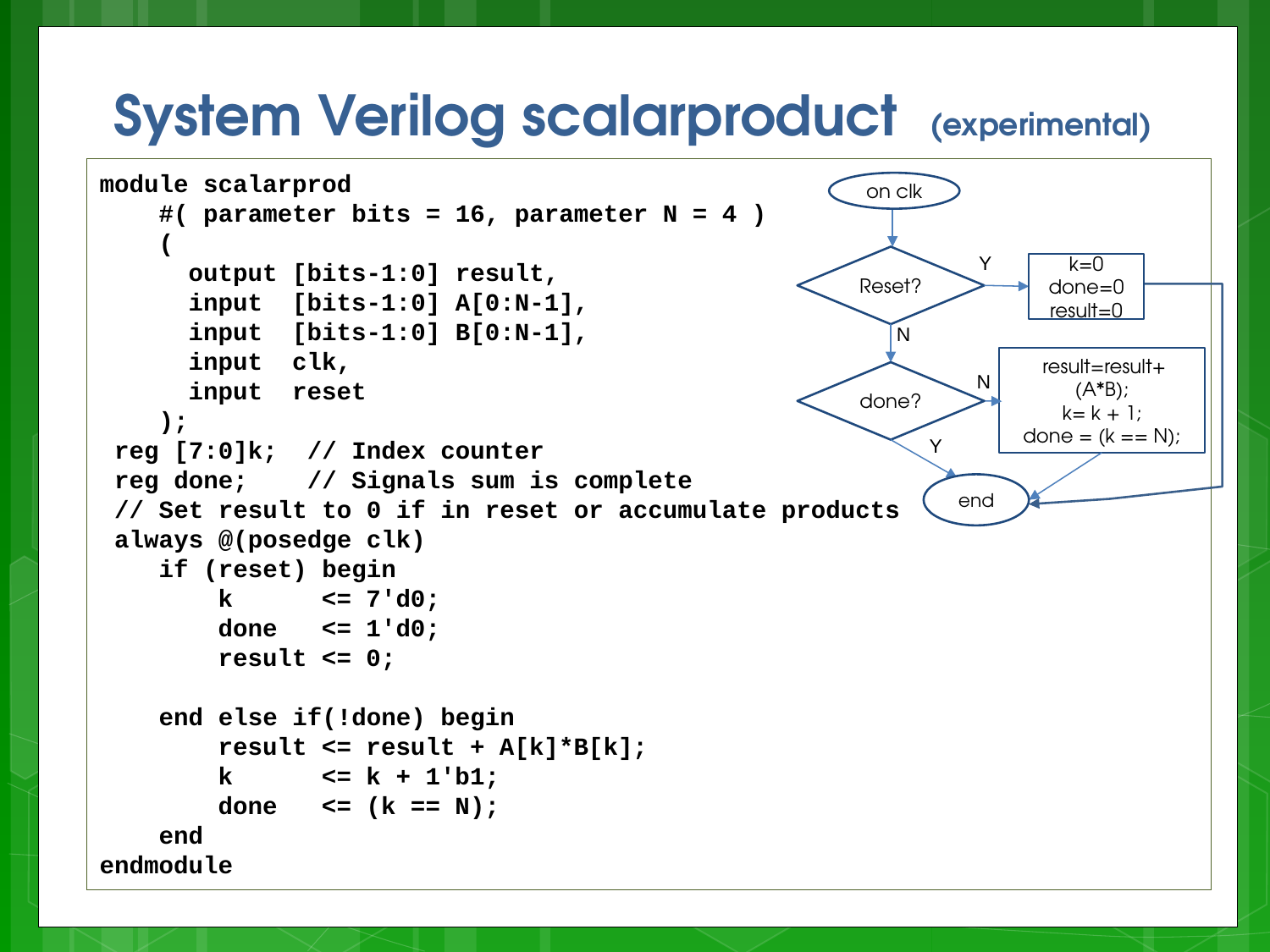

# System Verilog scalarproduct  (experimental)
module scalarprod
    #( parameter bits = 16, parameter N = 4 )
    (
      output [bits-1:0] result,
      input  [bits-1:0] A[0:N-1],
      input  [bits-1:0] B[0:N-1],
      input  clk,
      input  reset
    );
 reg [7:0]k;  // Index counter
 reg done;    // Signals sum is complete
 // Set result to 0 if in reset or accumulate products
 always @(posedge clk)
    if (reset) begin
        k      <= 7'd0;
        done   <= 1'd0;
        result <= 0;

    end else if(!done) begin
        result <= result + A[k]*B[k];
        k      <= k + 1'b1;
        done   <= (k == N);
    end
endmodule
on clk
Y
Reset?
k=0
done=0
result=0

N
 result=result+(A*B);
k= k + 1;
done = (k == N);
done?
N
Y
end